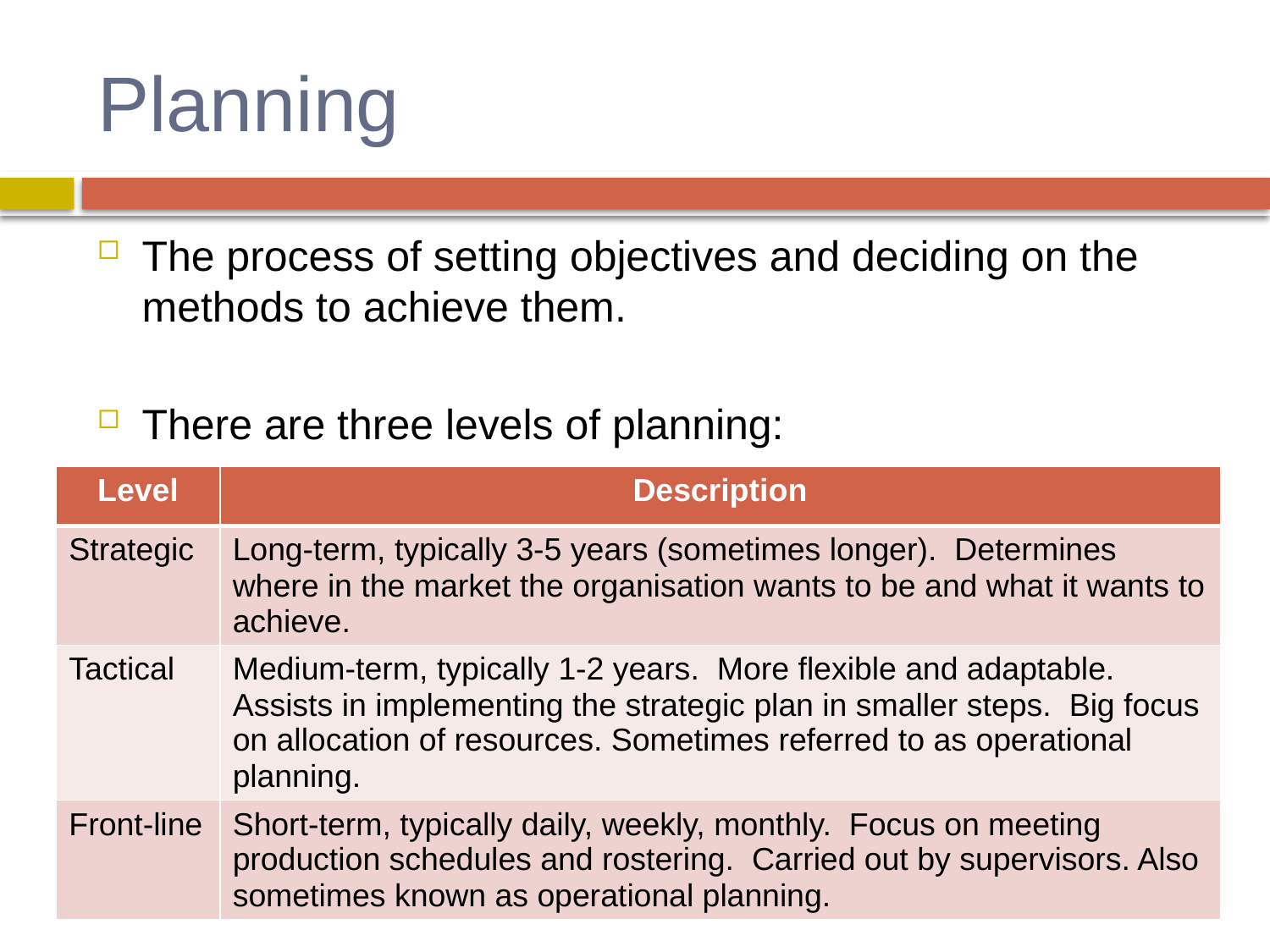

# Planning
The process of setting objectives and deciding on the methods to achieve them.

There are three levels of planning:
| Level | Description |
| --- | --- |
| Strategic | Long-term, typically 3-5 years (sometimes longer). Determines where in the market the organisation wants to be and what it wants to achieve. |
| Tactical | Medium-term, typically 1-2 years. More flexible and adaptable. Assists in implementing the strategic plan in smaller steps. Big focus on allocation of resources. Sometimes referred to as operational planning. |
| Front-line | Short-term, typically daily, weekly, monthly. Focus on meeting production schedules and rostering. Carried out by supervisors. Also sometimes known as operational planning. |